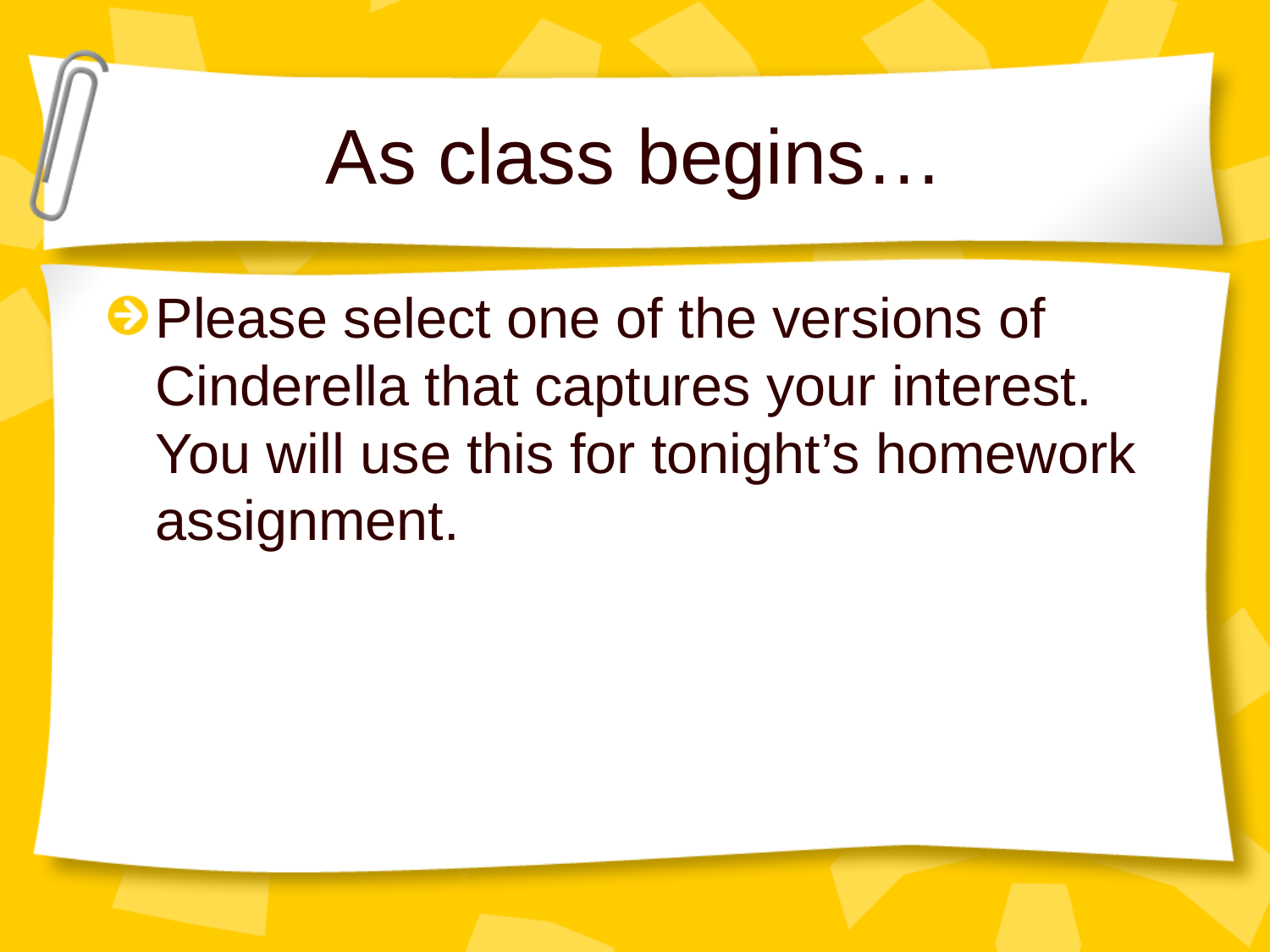

# As class begins…
Please select one of the versions of Cinderella that captures your interest.  You will use this for tonight’s homework assignment.